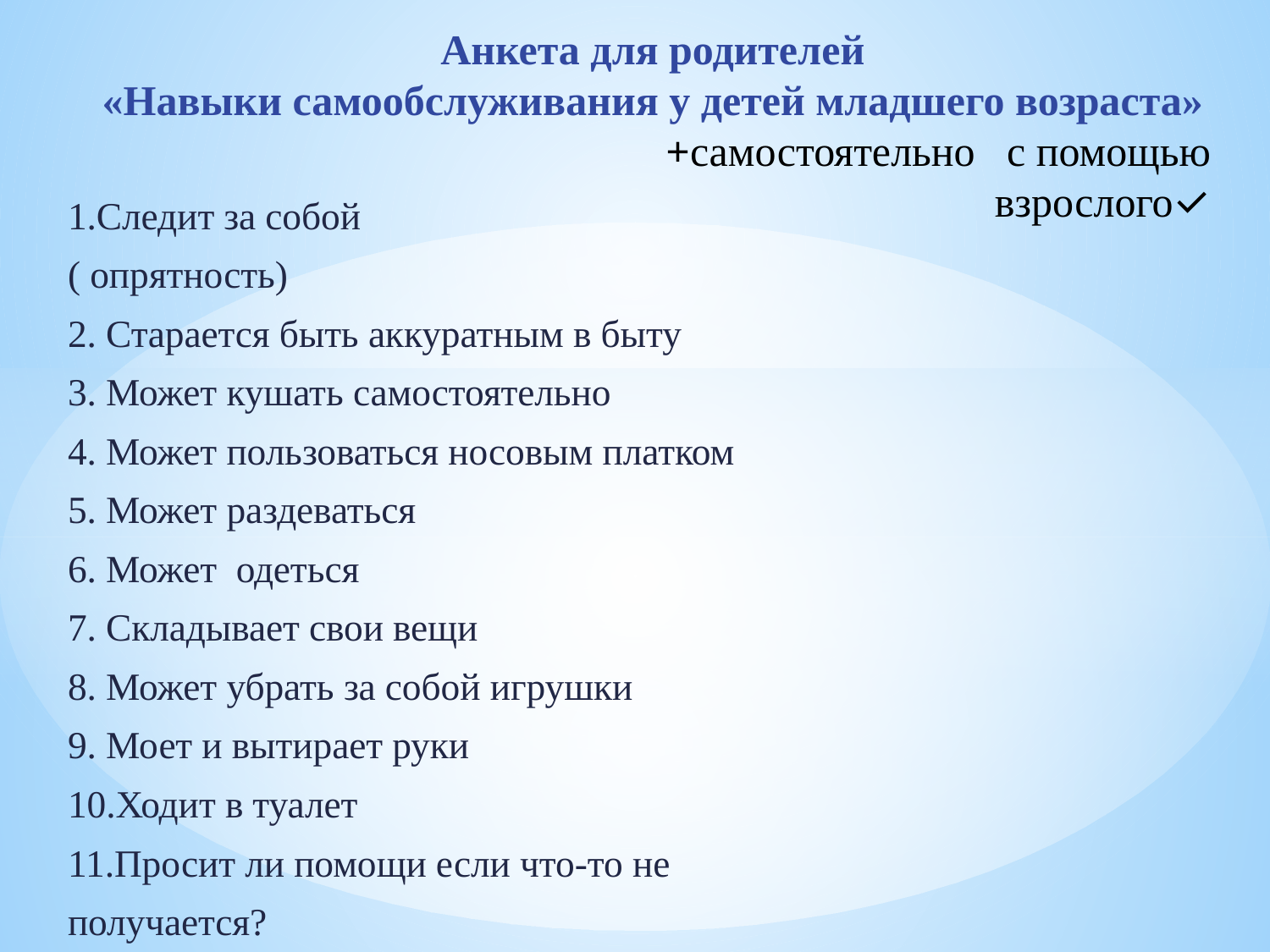

# Анкета для родителей «Навыки самообслуживания у детей младшего возраста» +самостоятельно   с помощью взрослого✓

1.Следит за собой
( опрятность)
2. Старается быть аккуратным в быту
3. Может кушать самостоятельно
4. Может пользоваться носовым платком
5. Может раздеваться
6. Может  одеться
7. Складывает свои вещи
8. Может убрать за собой игрушки
9. Моет и вытирает руки
10.Ходит в туалет
11.Просит ли помощи если что-то не
получается?